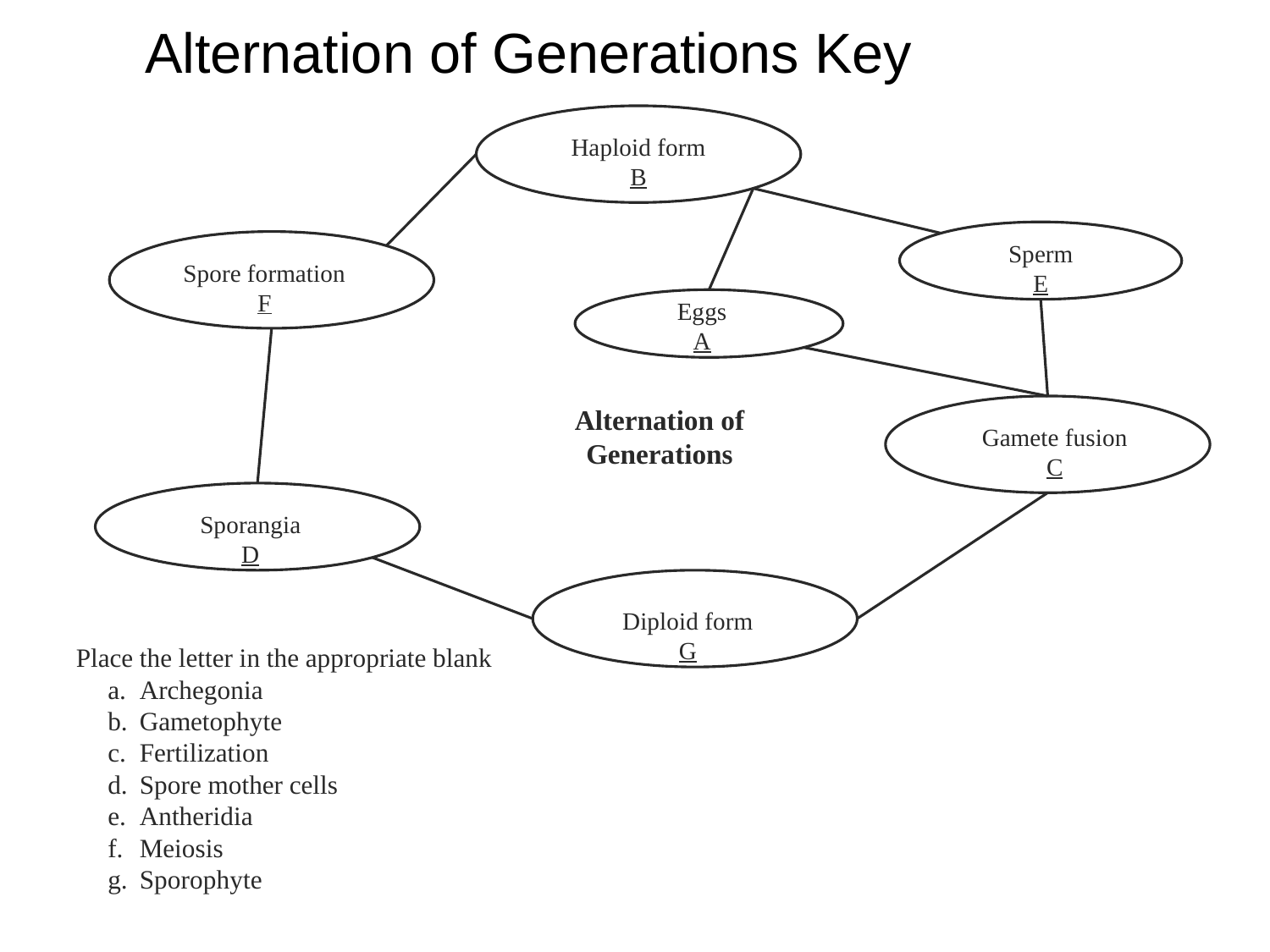

Alternation of Generations Key

Haploid form
B

Sperm
E
Spore formation
F

Eggs
A

Alternation of Generations
Gamete fusion
C

Sporangia
D

Diploid form
G
	Place the letter in the appropriate blank
Archegonia
Gametophyte
Fertilization
Spore mother cells
Antheridia
Meiosis
Sporophyte